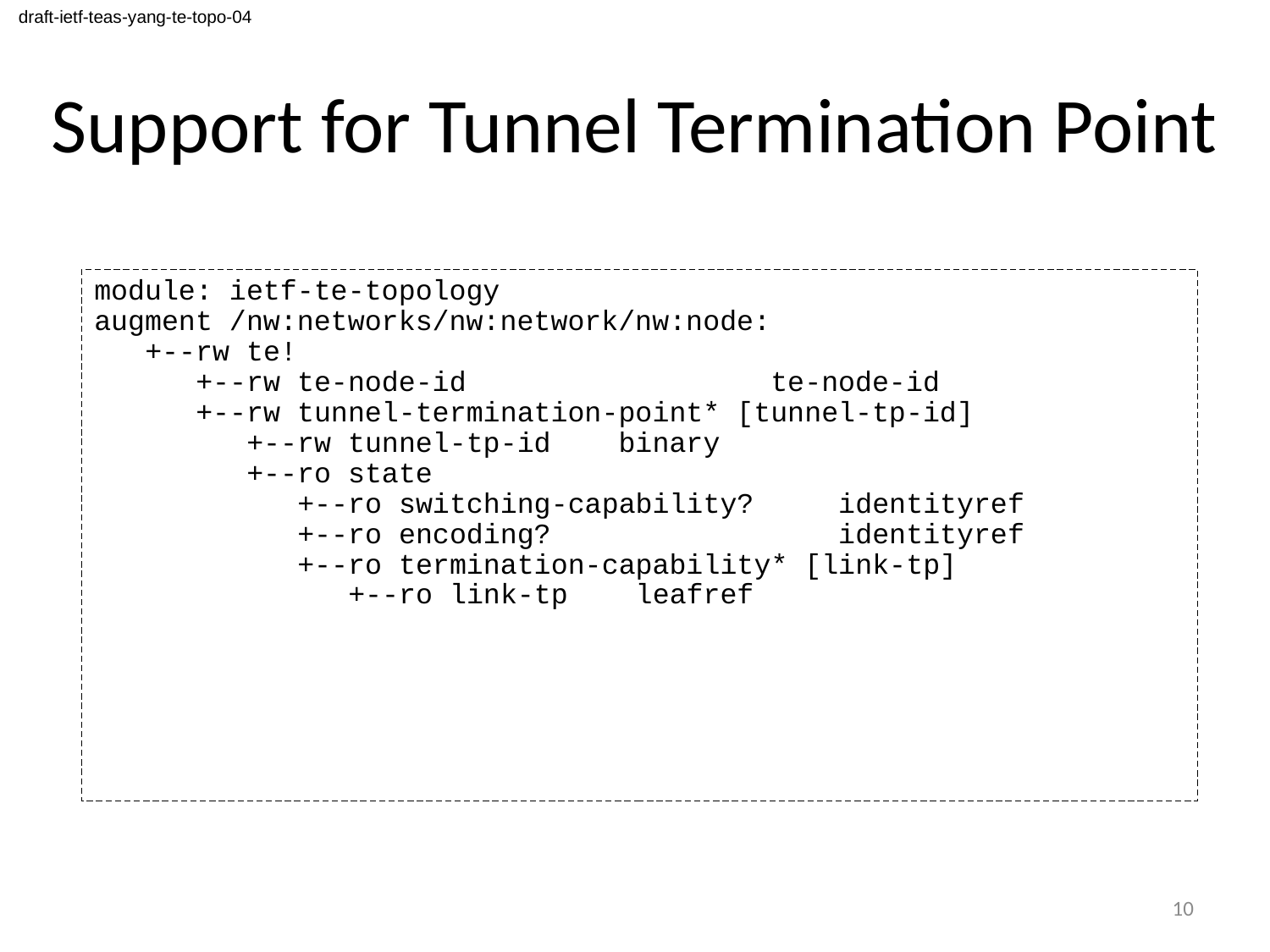

draft-ietf-teas-yang-te-topo-04
# Support for Tunnel Termination Point

module: ietf-te-topology
augment /nw:networks/nw:network/nw:node:
   +--rw te!
      +--rw te-node-id                  te-node-id
      +--rw tunnel-termination-point* [tunnel-tp-id]
         +--rw tunnel-tp-id    binary
         +--ro state
            +--ro switching-capability?     identityref
            +--ro encoding?                 identityref
            +--ro termination-capability* [link-tp]
               +--ro link-tp    leafref
10